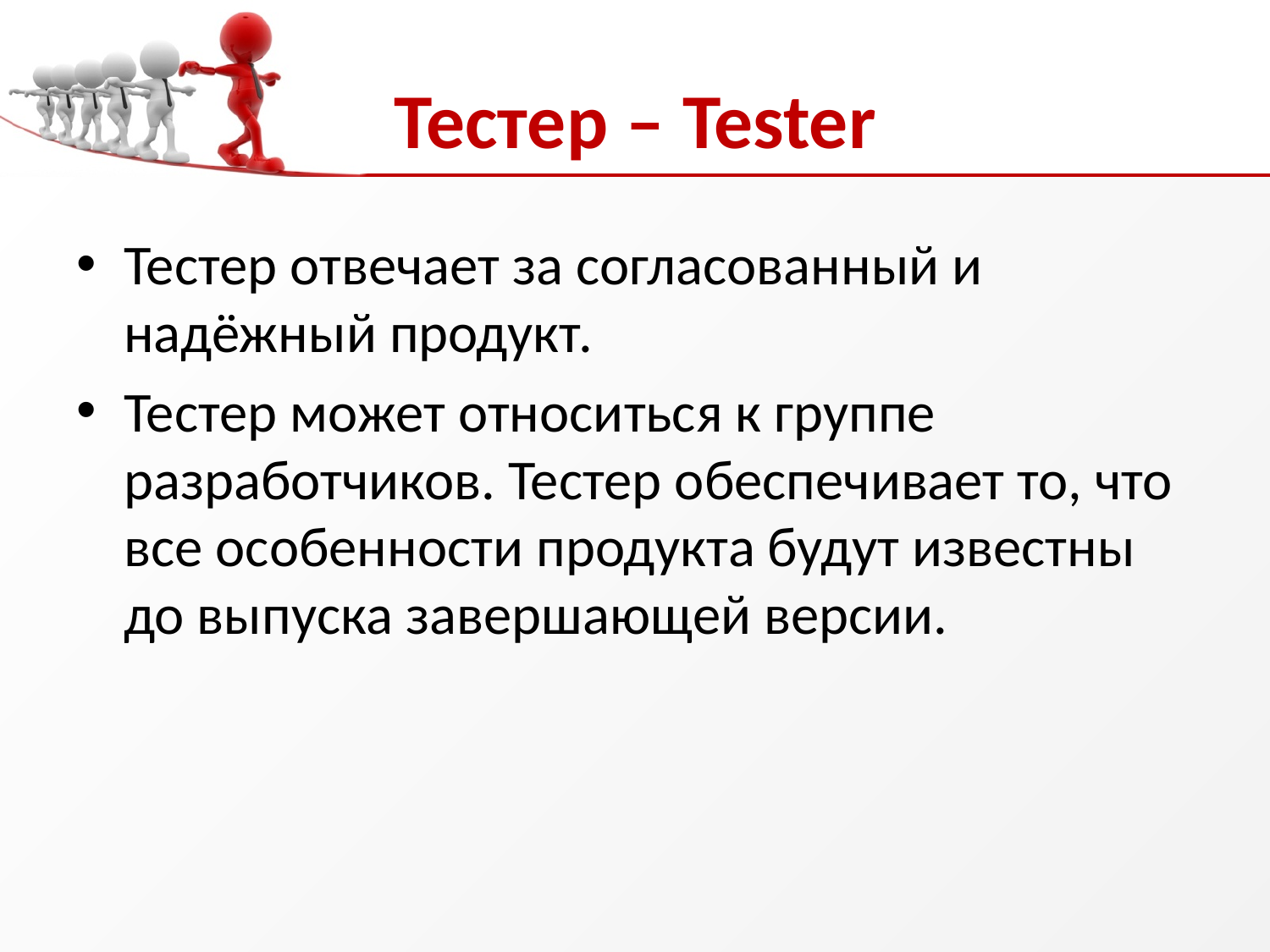

# Тестер – Tester
Тестер отвечает за согласованный и надёжный продукт.
Тестер может относиться к группе разработчиков. Тестер обеспечивает то, что все особенности продукта будут известны до выпуска завершающей версии.